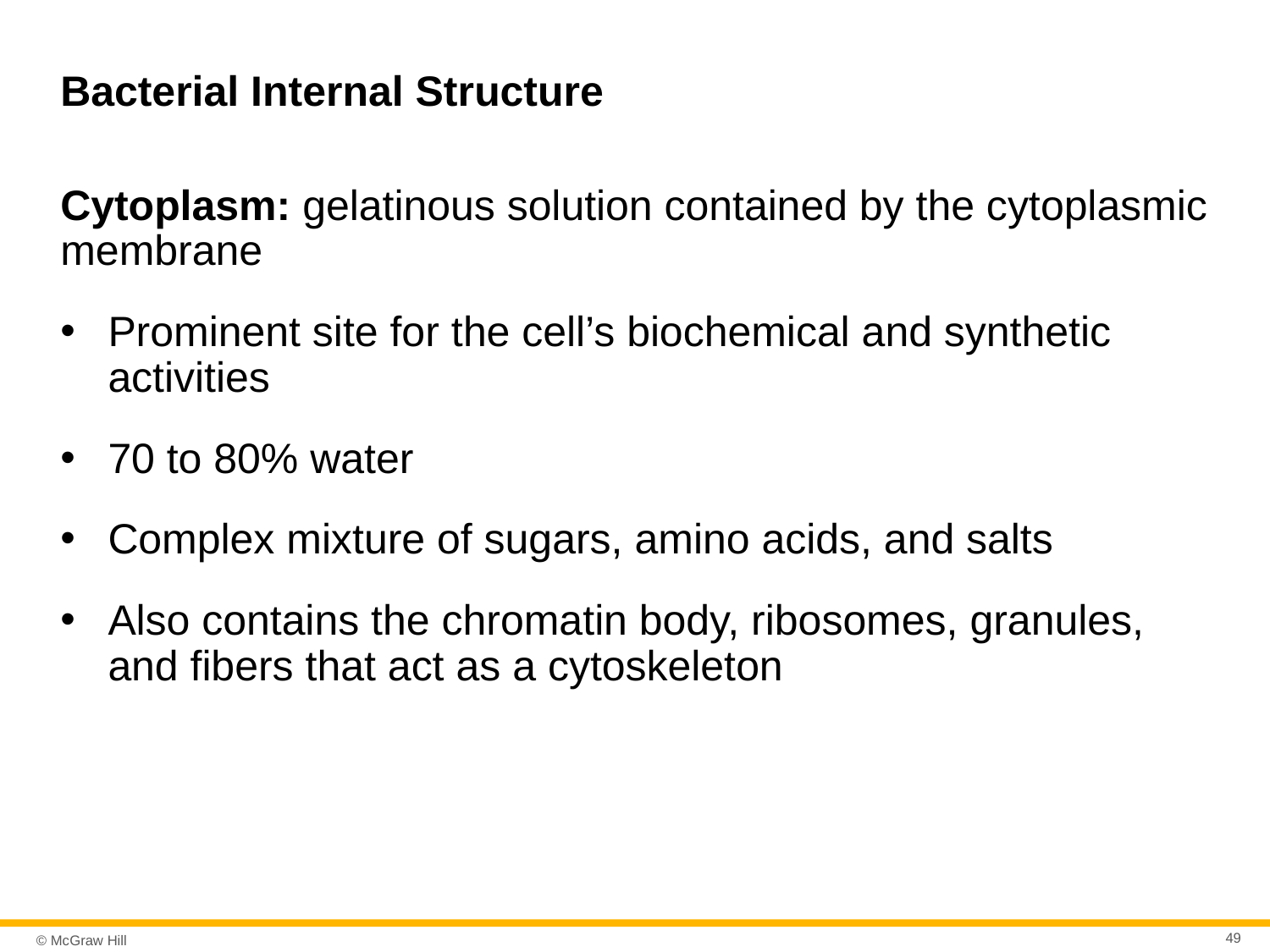

# Bacterial Internal Structure
Cytoplasm: gelatinous solution contained by the cytoplasmic membrane
Prominent site for the cell’s biochemical and synthetic activities
70 to 80% water
Complex mixture of sugars, amino acids, and salts
Also contains the chromatin body, ribosomes, granules, and fibers that act as a cytoskeleton